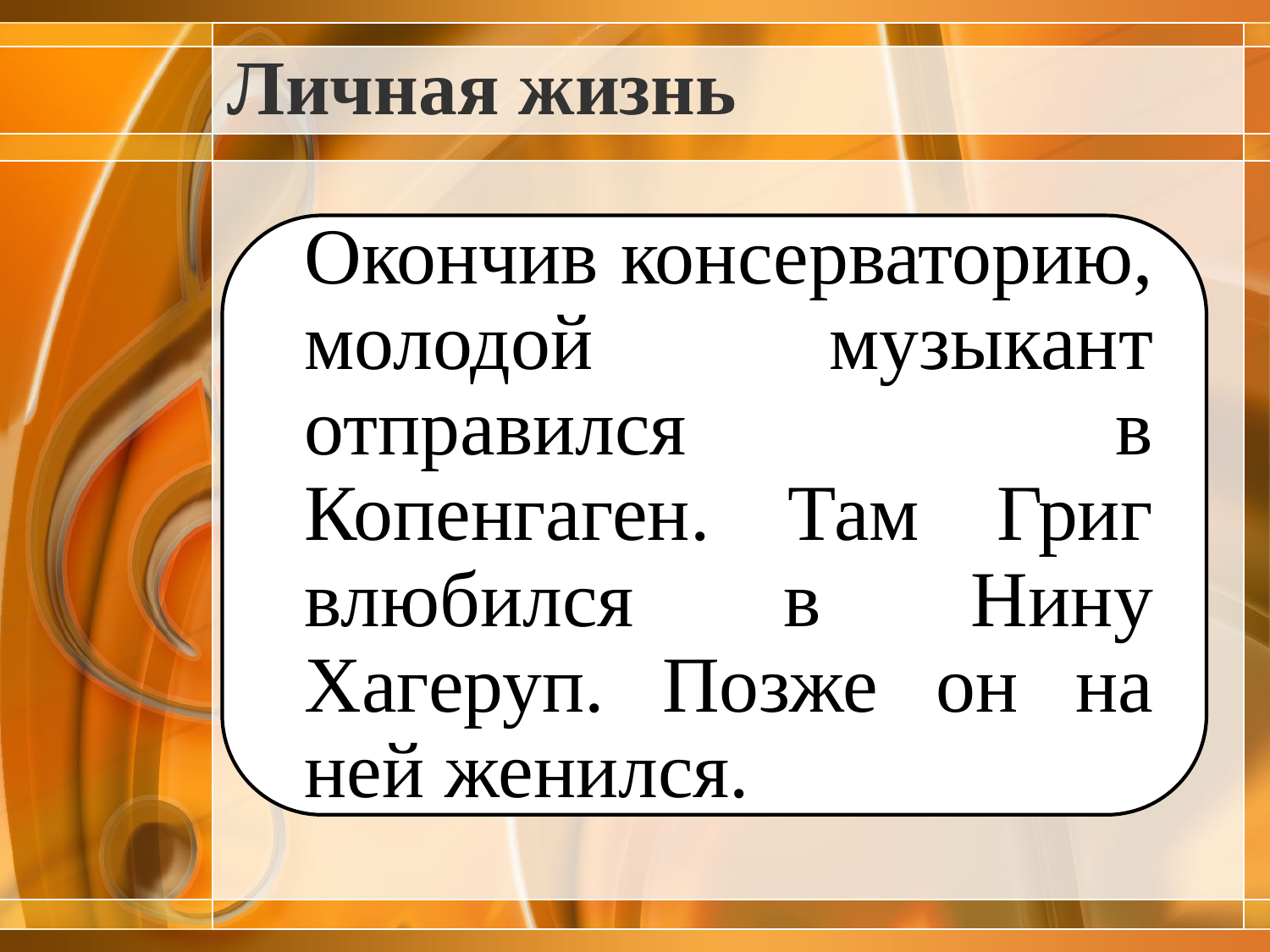

# Личная жизнь
Окончив консерваторию, молодой музыкант отправился в Копенгаген. Там Григ влюбился в Нину Хагеруп. Позже он на ней женился.